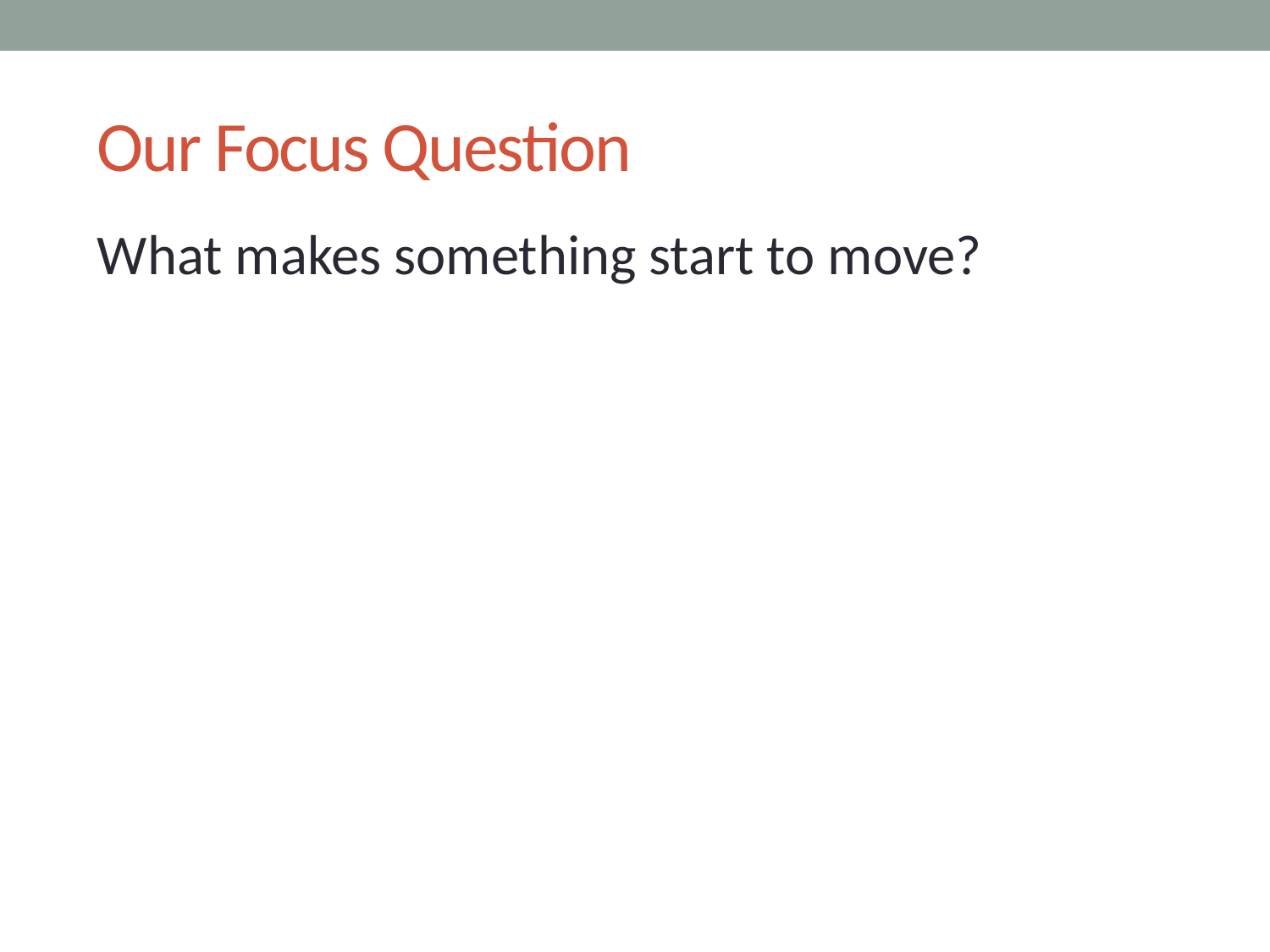

# Our Focus Question
What makes something start to move?